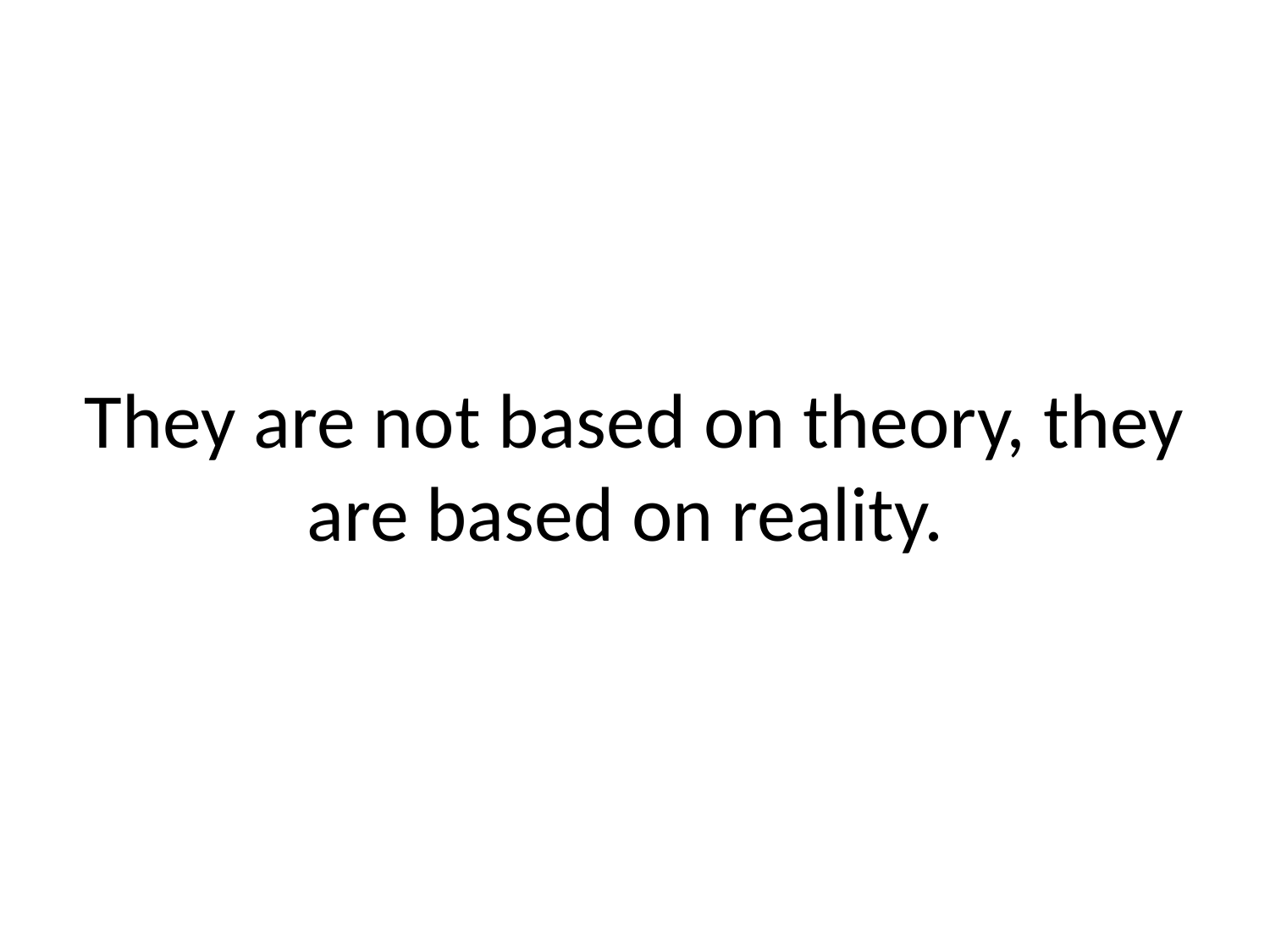

# They are not based on theory, they are based on reality.